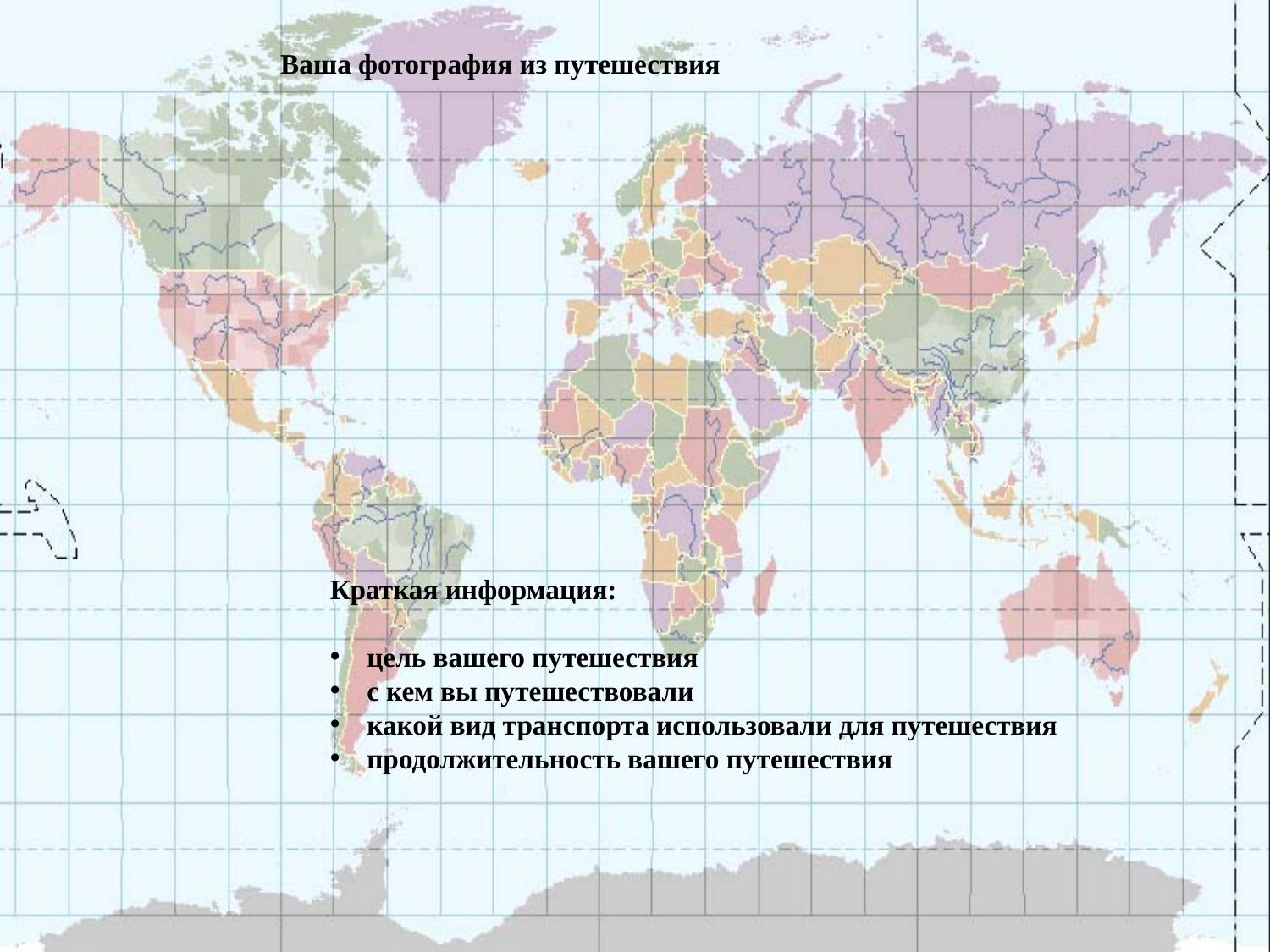

Ваша фотография из путешествия
Краткая информация:

 цель вашего путешествия
 с кем вы путешествовали
 какой вид транспорта использовали для путешествия
 продолжительность вашего путешествия